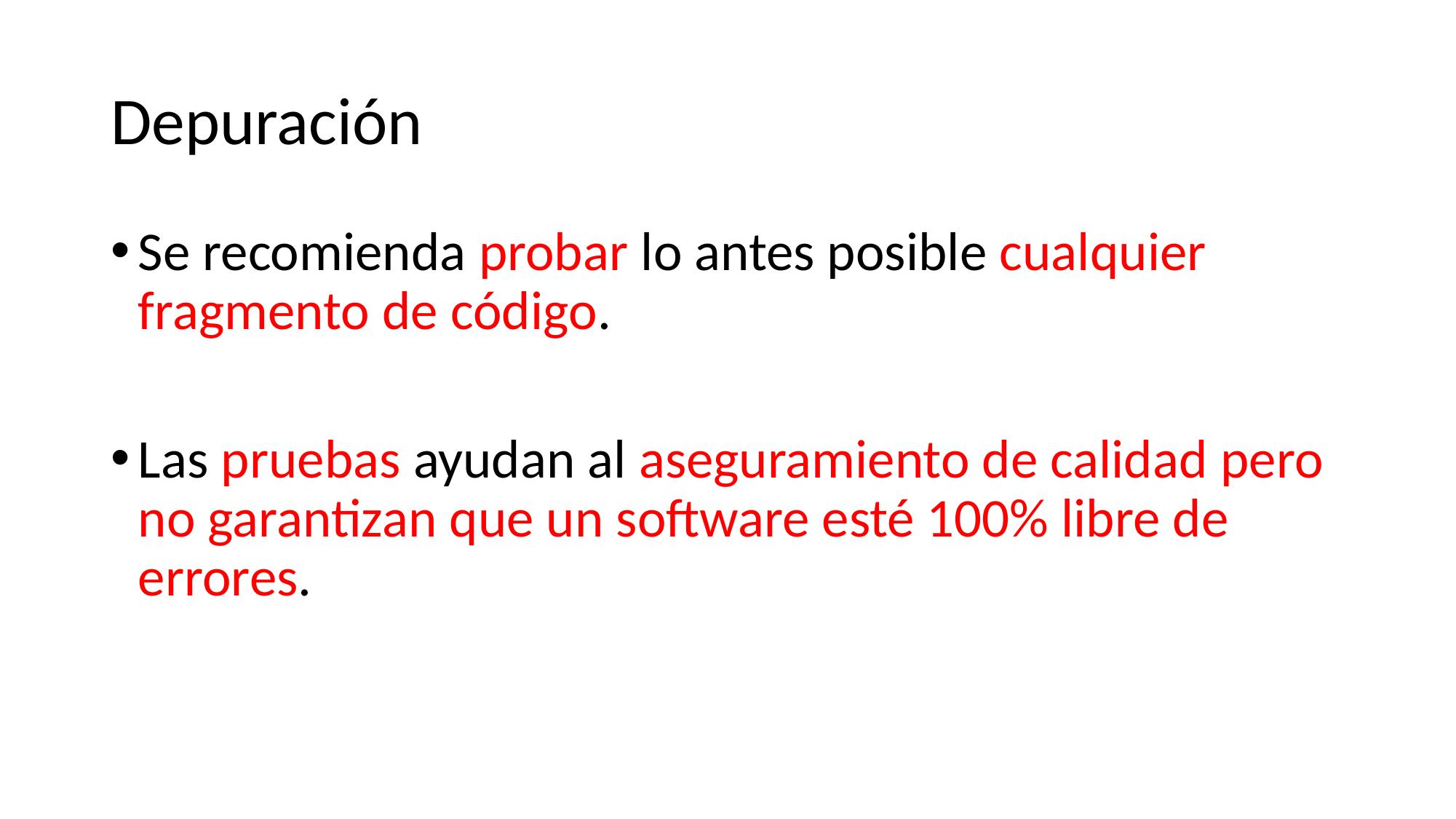

# Depuración
Se recomienda probar lo antes posible cualquier fragmento de código.

Las pruebas ayudan al aseguramiento de calidad pero no garantizan que un software esté 100% libre de errores.